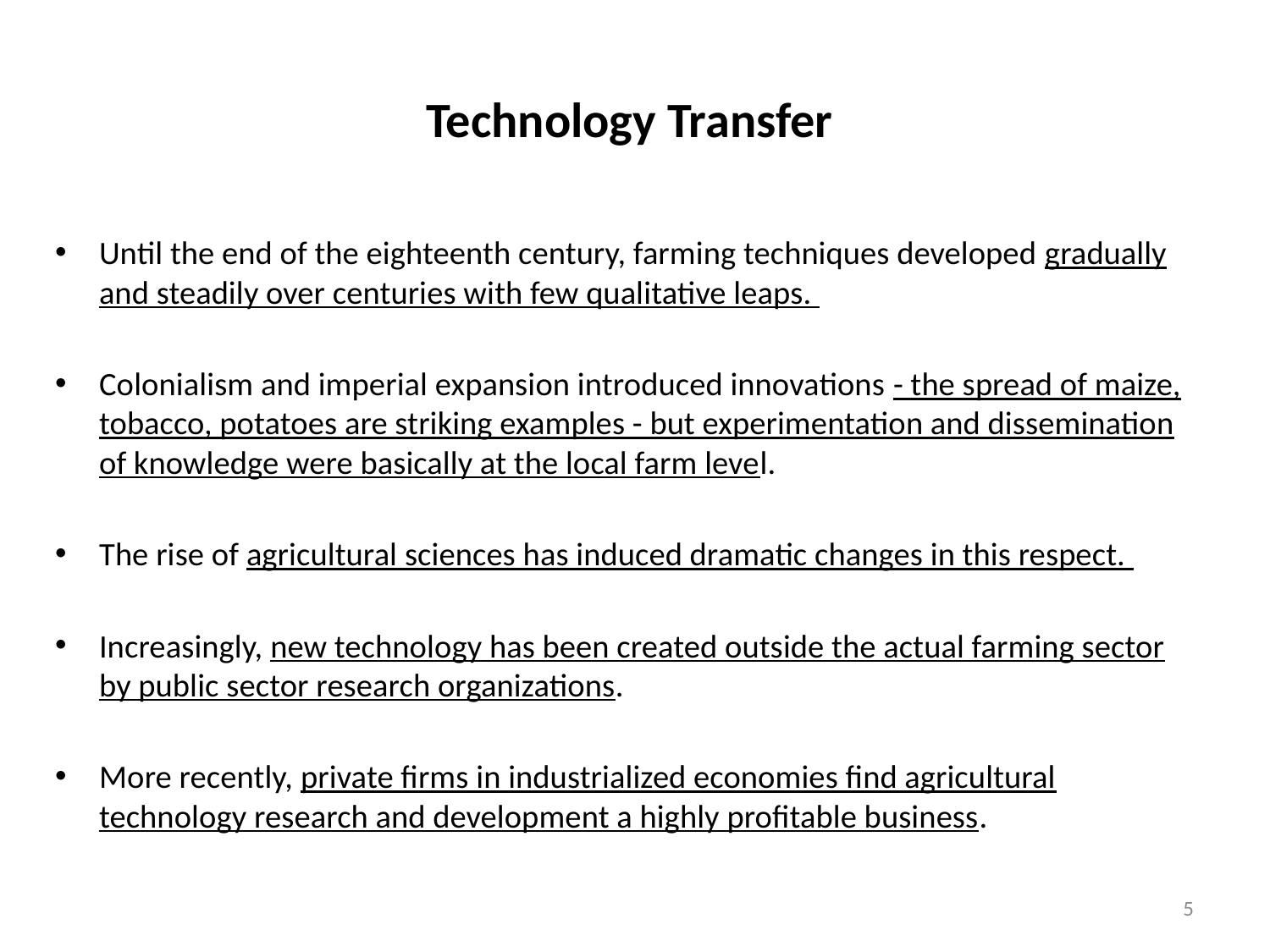

# Technology Transfer

Until the end of the eighteenth century, farming techniques developed gradually and steadily over centuries with few qualitative leaps.

Colonialism and imperial expansion introduced innovations - the spread of maize, tobacco, potatoes are striking examples - but experimentation and dissemination of knowledge were basically at the local farm level.

The rise of agricultural sciences has induced dramatic changes in this respect.

Increasingly, new technology has been created outside the actual farming sector by public sector research organizations.

More recently, private firms in industrialized economies find agricultural technology research and development a highly profitable business.

5